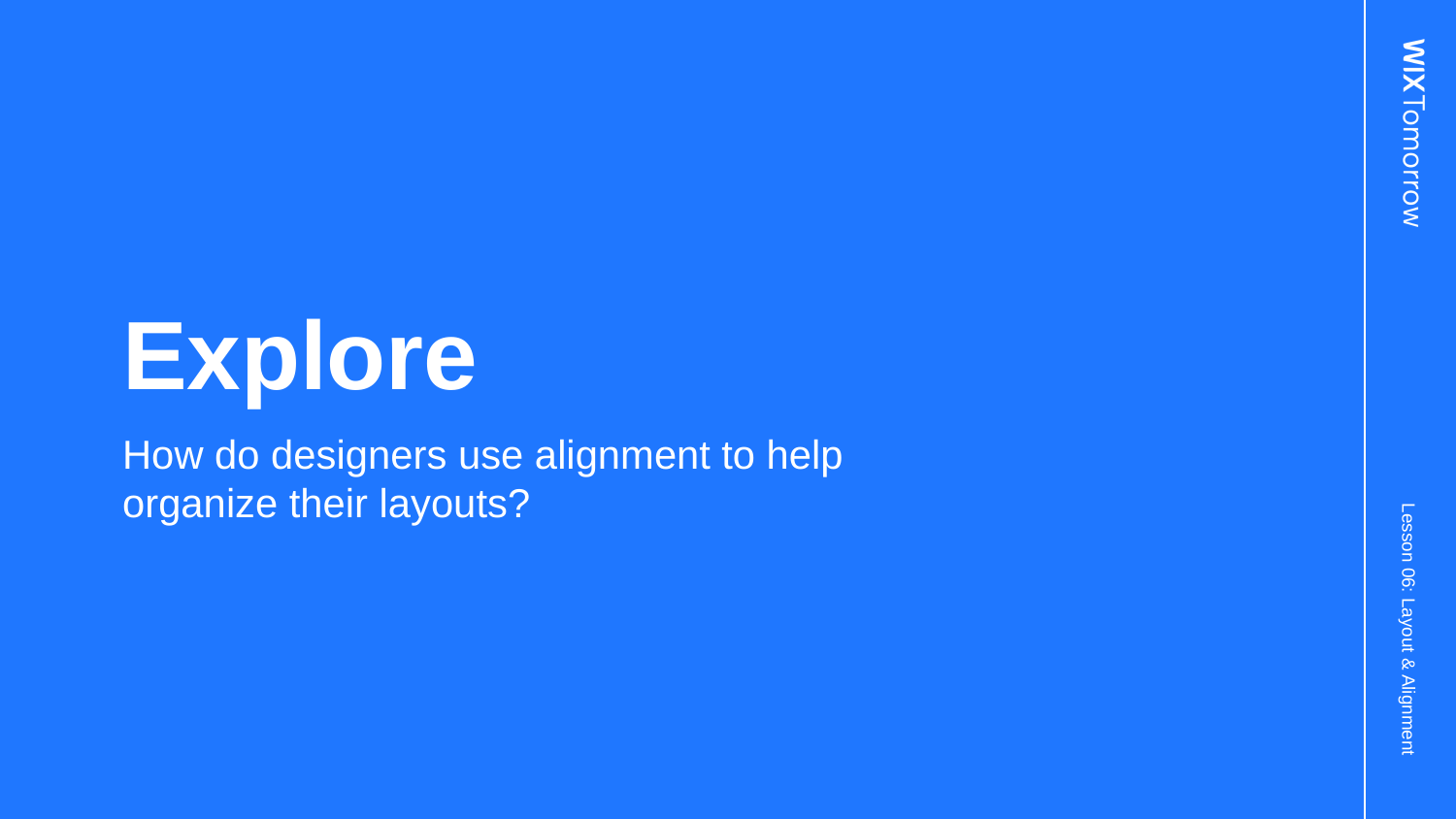

# Explore
How do designers use alignment to help organize their layouts?